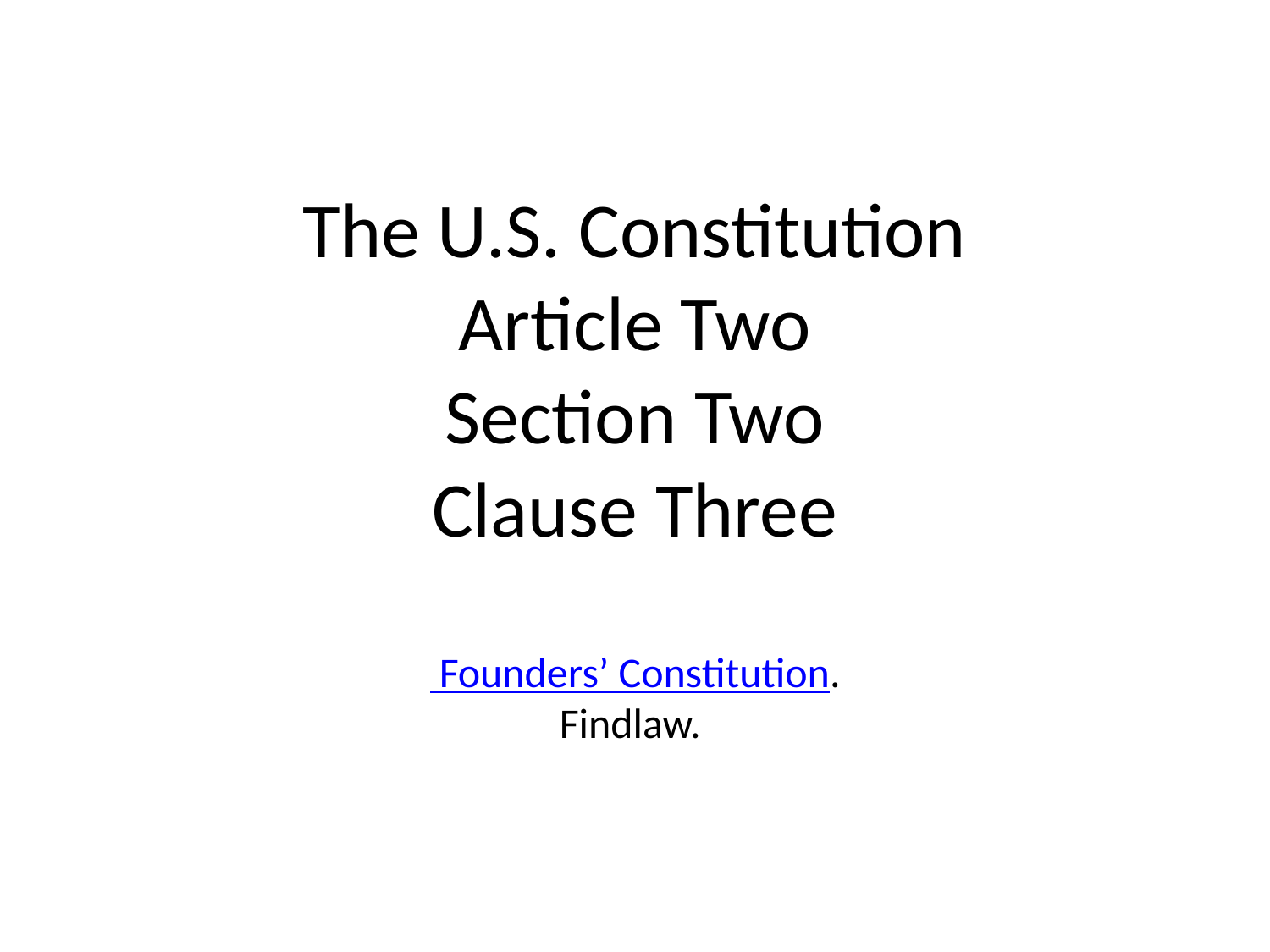

# The U.S. Constitution Article Two Section Two Clause Three Founders’ Constitution. Findlaw.